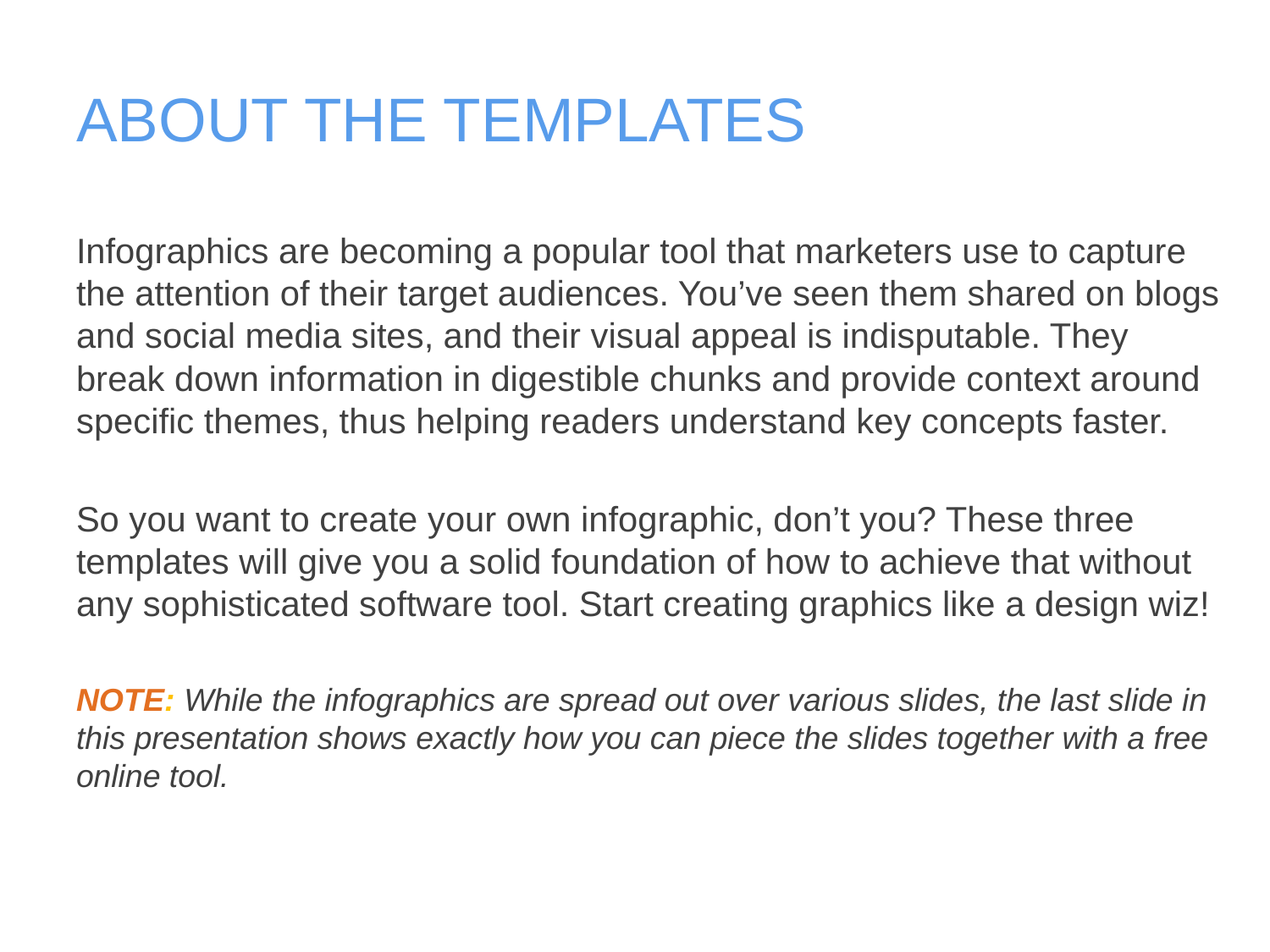

# ABOUT THE TEMPLATES
Infographics are becoming a popular tool that marketers use to capture the attention of their target audiences. You’ve seen them shared on blogs and social media sites, and their visual appeal is indisputable. They break down information in digestible chunks and provide context around specific themes, thus helping readers understand key concepts faster.

So you want to create your own infographic, don’t you? These three templates will give you a solid foundation of how to achieve that without any sophisticated software tool. Start creating graphics like a design wiz!

NOTE: While the infographics are spread out over various slides, the last slide in this presentation shows exactly how you can piece the slides together with a free online tool.